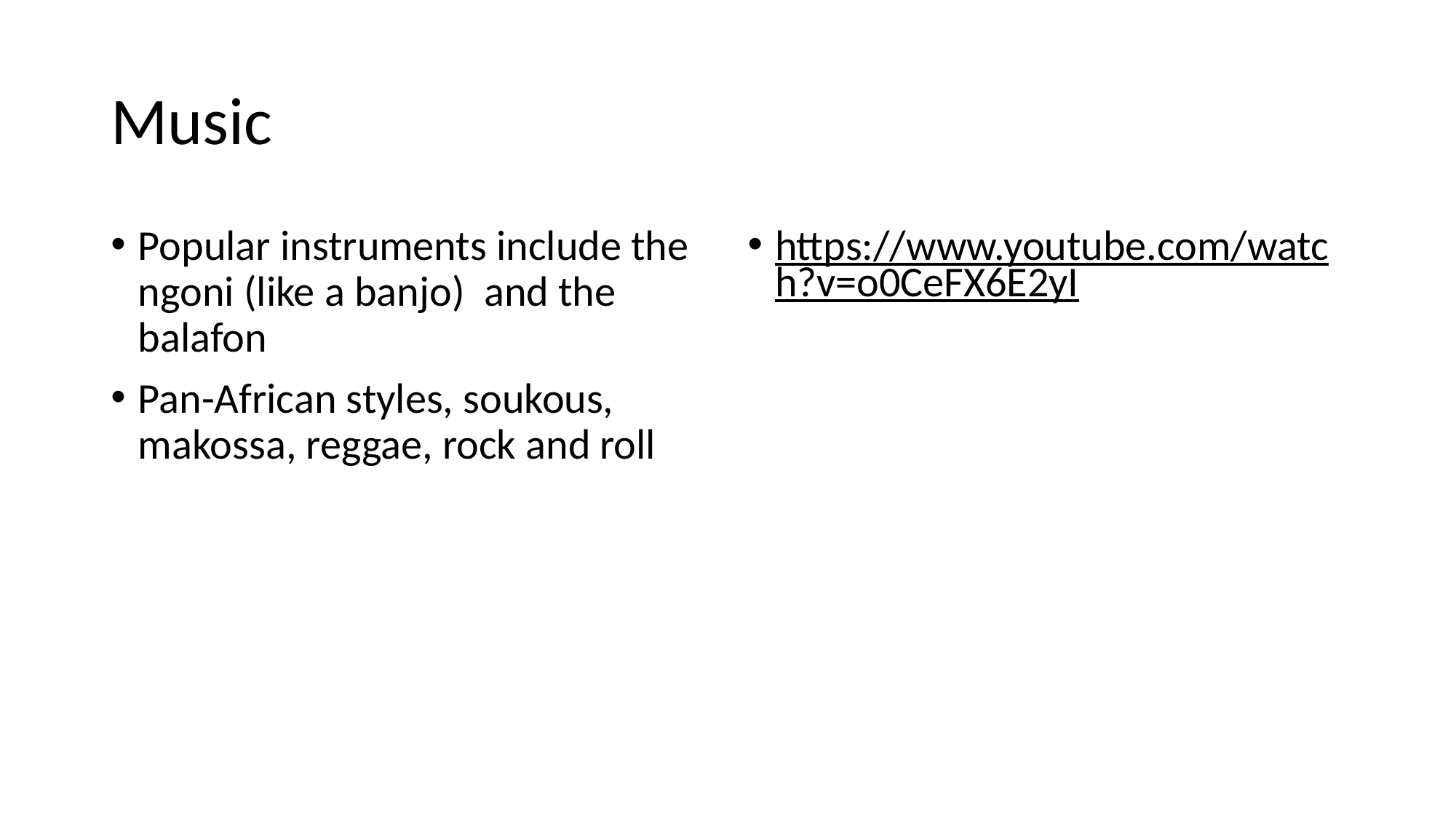

# Music
Popular instruments include the ngoni (like a banjo)  and the balafon
Pan-African styles, soukous, makossa, reggae, rock and roll
https://www.youtube.com/watch?v=o0CeFX6E2yI